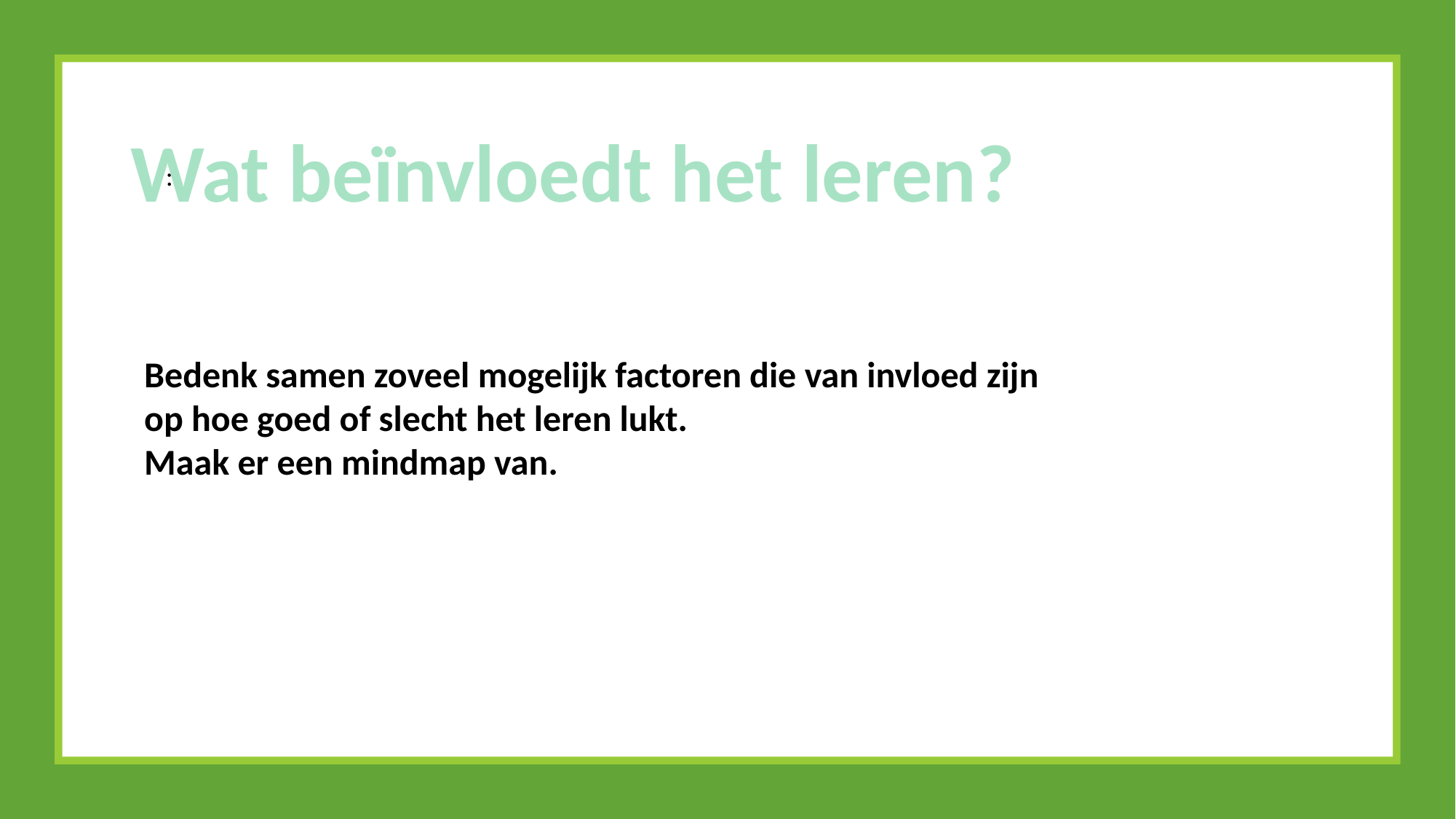

Wat beïnvloedt het leren?
:

Bedenk samen zoveel mogelijk factoren die van invloed zijn op hoe goed of slecht het leren lukt.
Maak er een mindmap van.